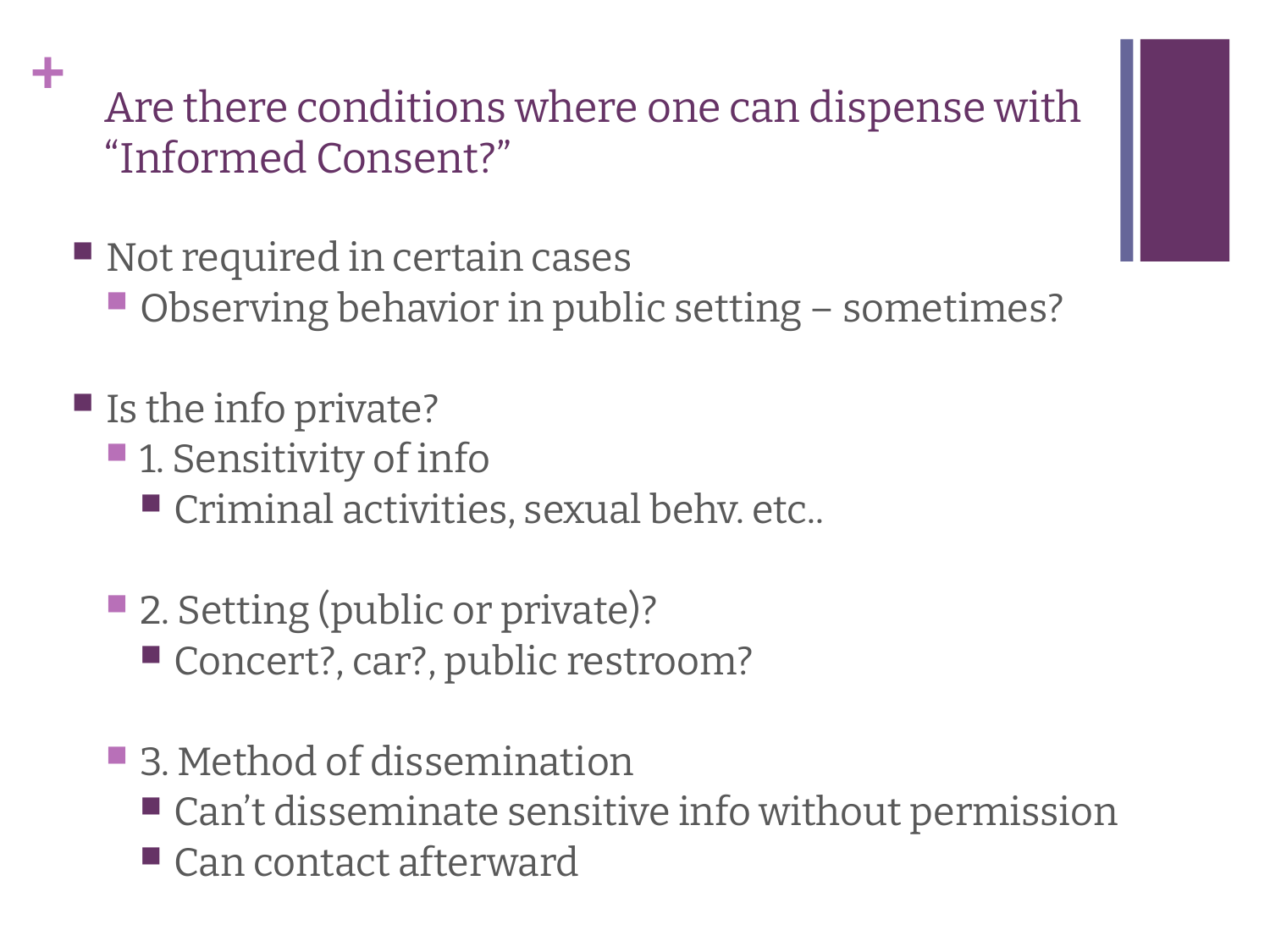

# Are there conditions where one can dispense with “Informed Consent?”
Not required in certain cases
Observing behavior in public setting – sometimes?

Is the info private?
1. Sensitivity of info
Criminal activities, sexual behv. etc..

2. Setting (public or private)?
Concert?, car?, public restroom?

3. Method of dissemination
Can’t disseminate sensitive info without permission
Can contact afterward